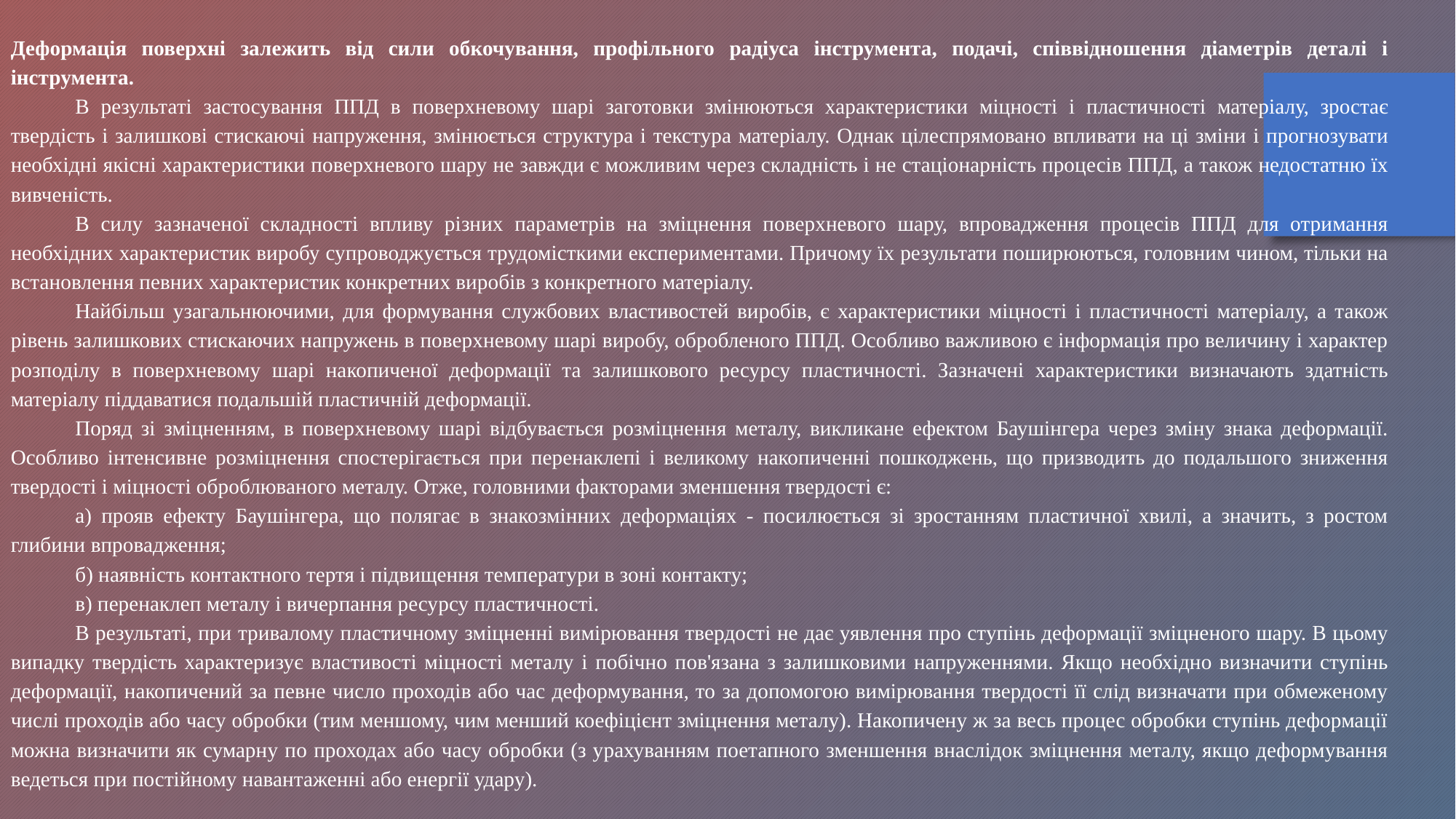

Деформація поверхні залежить від сили обкочування, профільного радіуса інструмента, подачі, співвідношення діаметрів деталі і інструмента.
В результаті застосування ППД в поверхневому шарі заготовки змінюються характеристики міцності і пластичності матеріалу, зростає твердість і залишкові стискаючі напруження, змінюється структура і текстура матеріалу. Однак цілеспрямовано впливати на ці зміни і прогнозувати необхідні якісні характеристики поверхневого шару не завжди є можливим через складність і не стаціонарність процесів ППД, а також недостатню їх вивченість.
В силу зазначеної складності впливу різних параметрів на зміцнення поверхневого шару, впровадження процесів ППД для отримання необхідних характеристик виробу супроводжується трудомісткими експериментами. Причому їх результати поширюються, головним чином, тільки на встановлення певних характеристик конкретних виробів з конкретного матеріалу.
Найбільш узагальнюючими, для формування службових властивостей виробів, є характеристики міцності і пластичності матеріалу, а також рівень залишкових стискаючих напружень в поверхневому шарі виробу, обробленого ППД. Особливо важливою є інформація про величину і характер розподілу в поверхневому шарі накопиченої деформації та залишкового ресурсу пластичності. Зазначені характеристики визначають здатність матеріалу піддаватися подальшій пластичній деформації.
Поряд зі зміцненням, в поверхневому шарі відбувається розміцнення металу, викликане ефектом Баушінгера через зміну знака деформації. Особливо інтенсивне розміцнення спостерігається при перенаклепі і великому накопиченні пошкоджень, що призводить до подальшого зниження твердості і міцності оброблюваного металу. Отже, головними факторами зменшення твердості є:
а) прояв ефекту Баушінгера, що полягає в знакозмінних деформаціях - посилюється зі зростанням пластичної хвилі, а значить, з ростом глибини впровадження;
б) наявність контактного тертя і підвищення температури в зоні контакту;
в) перенаклеп металу і вичерпання ресурсу пластичності.
В результаті, при тривалому пластичному зміцненні вимірювання твердості не дає уявлення про ступінь деформації зміцненого шару. В цьому випадку твердість характеризує властивості міцності металу і побічно пов'язана з залишковими напруженнями. Якщо необхідно визначити ступінь деформації, накопичений за певне число проходів або час деформування, то за допомогою вимірювання твердості її слід визначати при обмеженому числі проходів або часу обробки (тим меншому, чим менший коефіцієнт зміцнення металу). Накопичену ж за весь процес обробки ступінь деформації можна визначити як сумарну по проходах або часу обробки (з урахуванням поетапного зменшення внаслідок зміцнення металу, якщо деформування ведеться при постійному навантаженні або енергії удару).